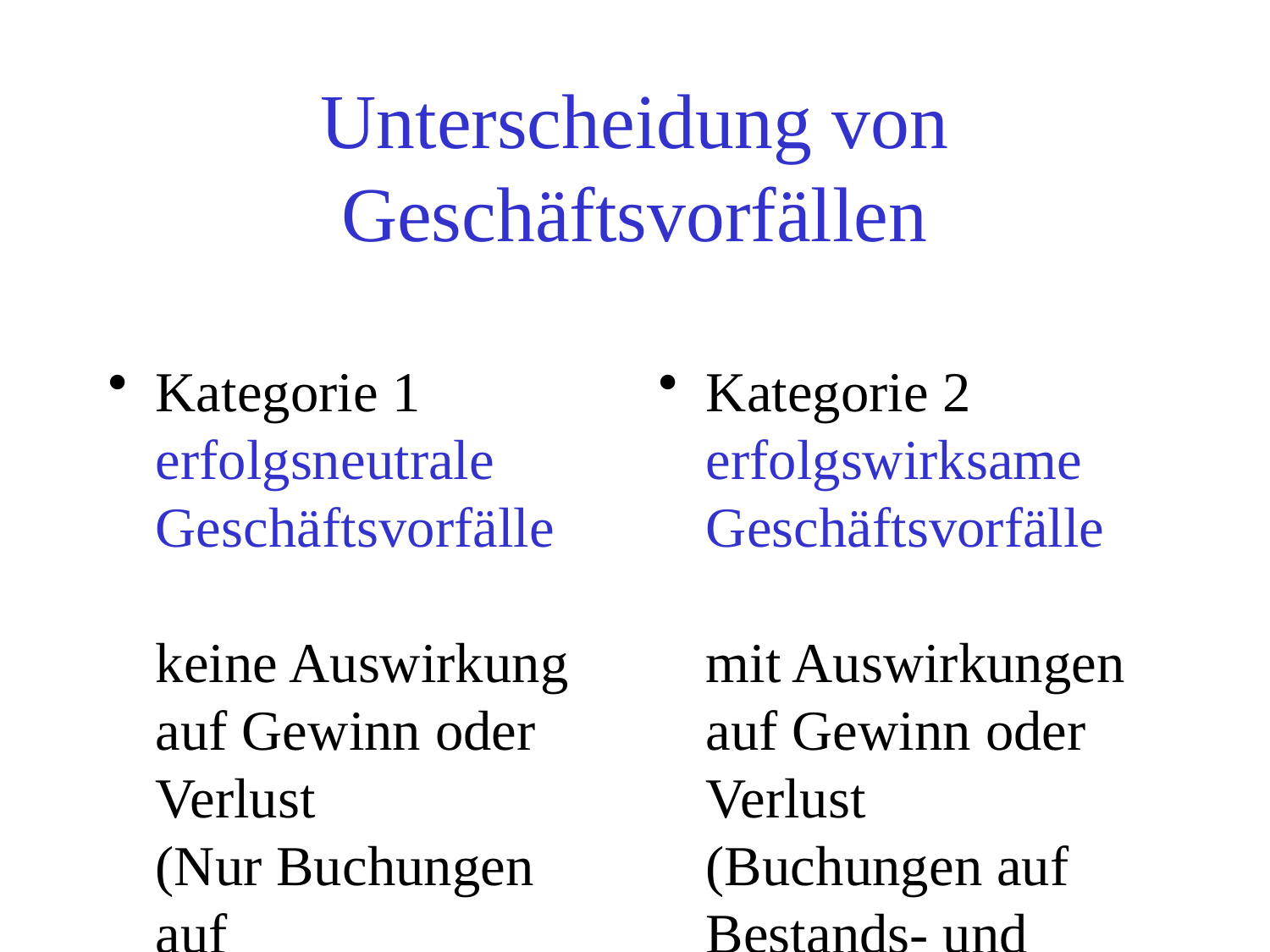

# Unterscheidung von Geschäftsvorfällen
Kategorie 1
erfolgsneutrale Geschäftsvorfälle
keine Auswirkung auf Gewinn oder Verlust
(Nur Buchungen auf Bestandskonten)
Kategorie 2
erfolgswirksame Geschäftsvorfälle
mit Auswirkungen auf Gewinn oder Verlust
(Buchungen auf Bestands- und Erfolgskonten)